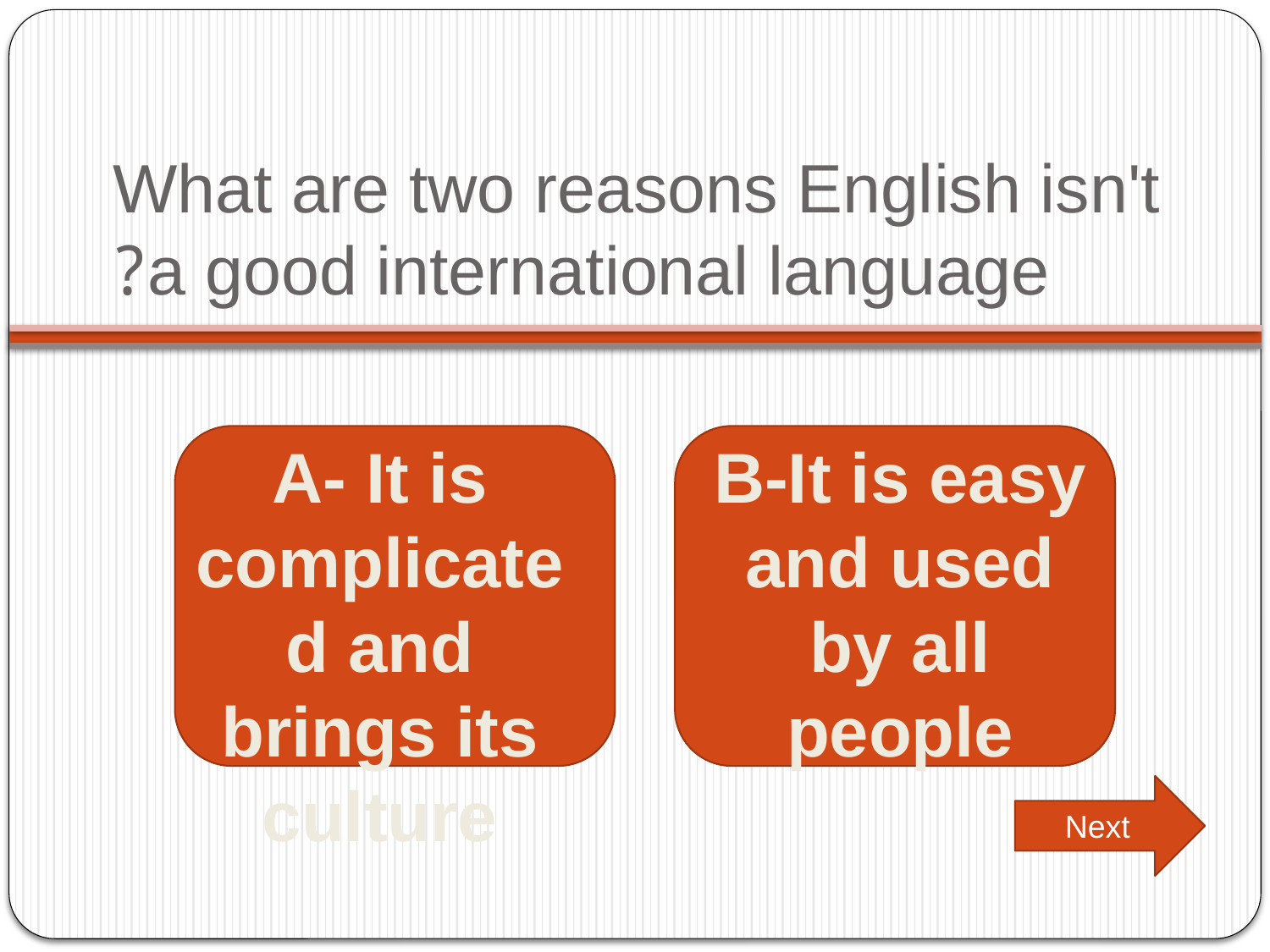

# What are two reasons English isn't a good international language?
A- It is complicated and brings its culture

B-It is easy and used by all people
Next